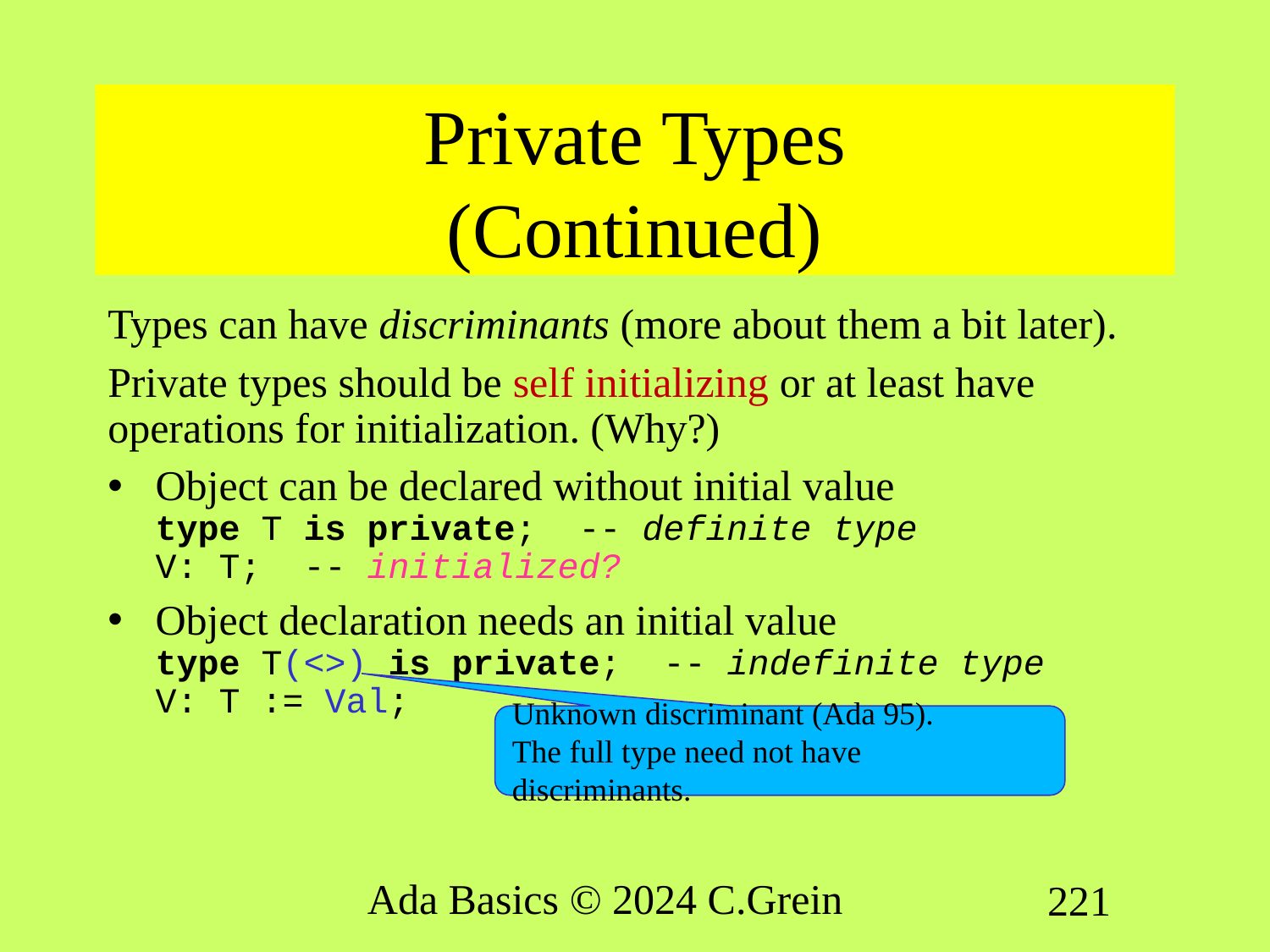

# Private Types (Continued)
Types can have discriminants (more about them a bit later).
Private types should be self initializing or at least have operations for initialization. (Why?)
Object can be declared without initial value
type T is private;  -- definite type
V: T;  -- initialized?
Object declaration needs an initial value
type T(<>) is private;  -- indefinite type
V: T := Val;
Unknown discriminant (Ada 95).
The full type need not have discriminants.
Ada Basics © 2024 C.Grein
221